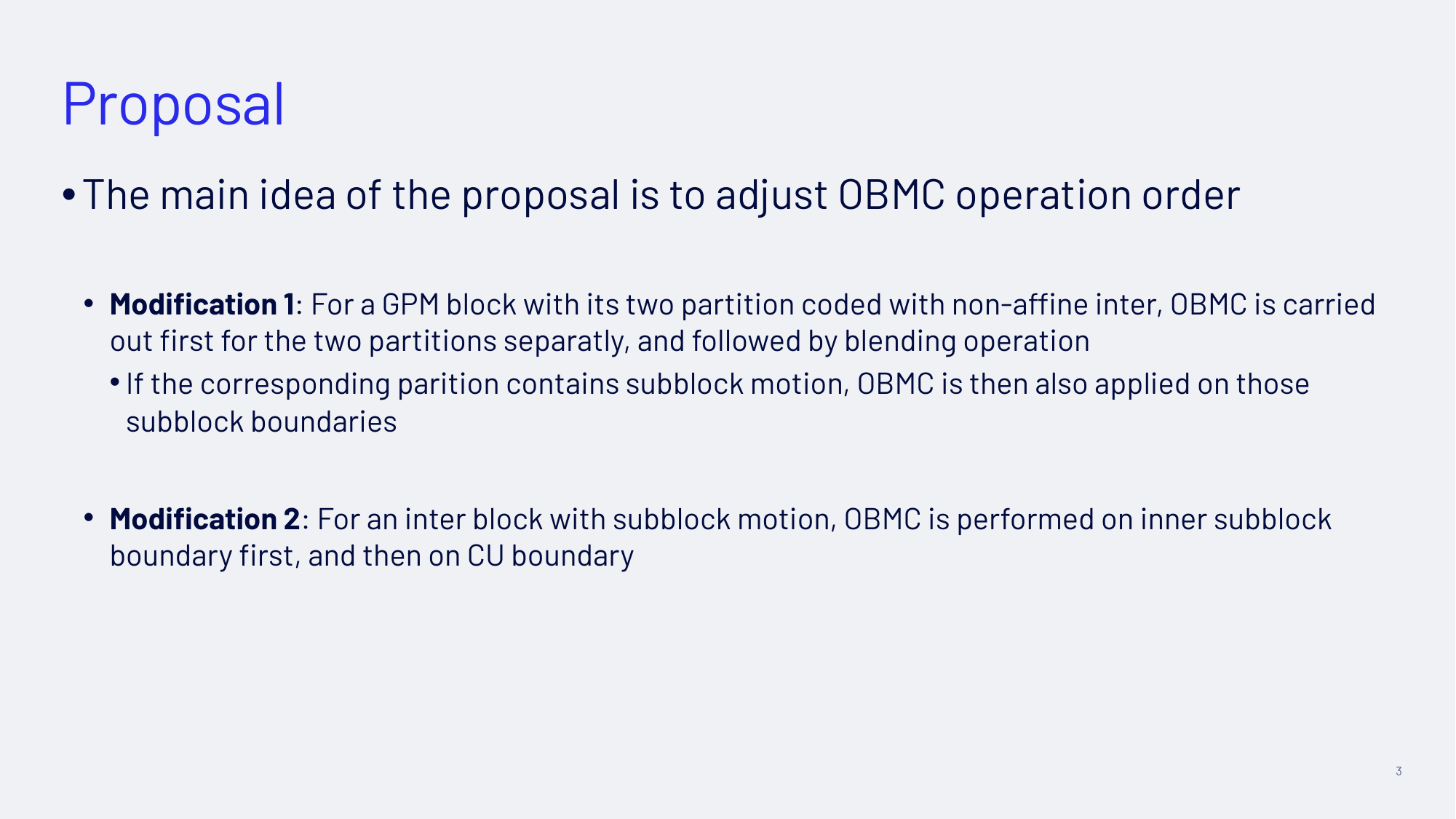

# Proposal
The main idea of the proposal is to adjust OBMC operation order

Modification 1: For a GPM block with its two partition coded with non-affine inter, OBMC is carried out first for the two partitions separatly, and followed by blending operation
If the corresponding parition contains subblock motion, OBMC is then also applied on those subblock boundaries

Modification 2: For an inter block with subblock motion, OBMC is performed on inner subblock boundary first, and then on CU boundary